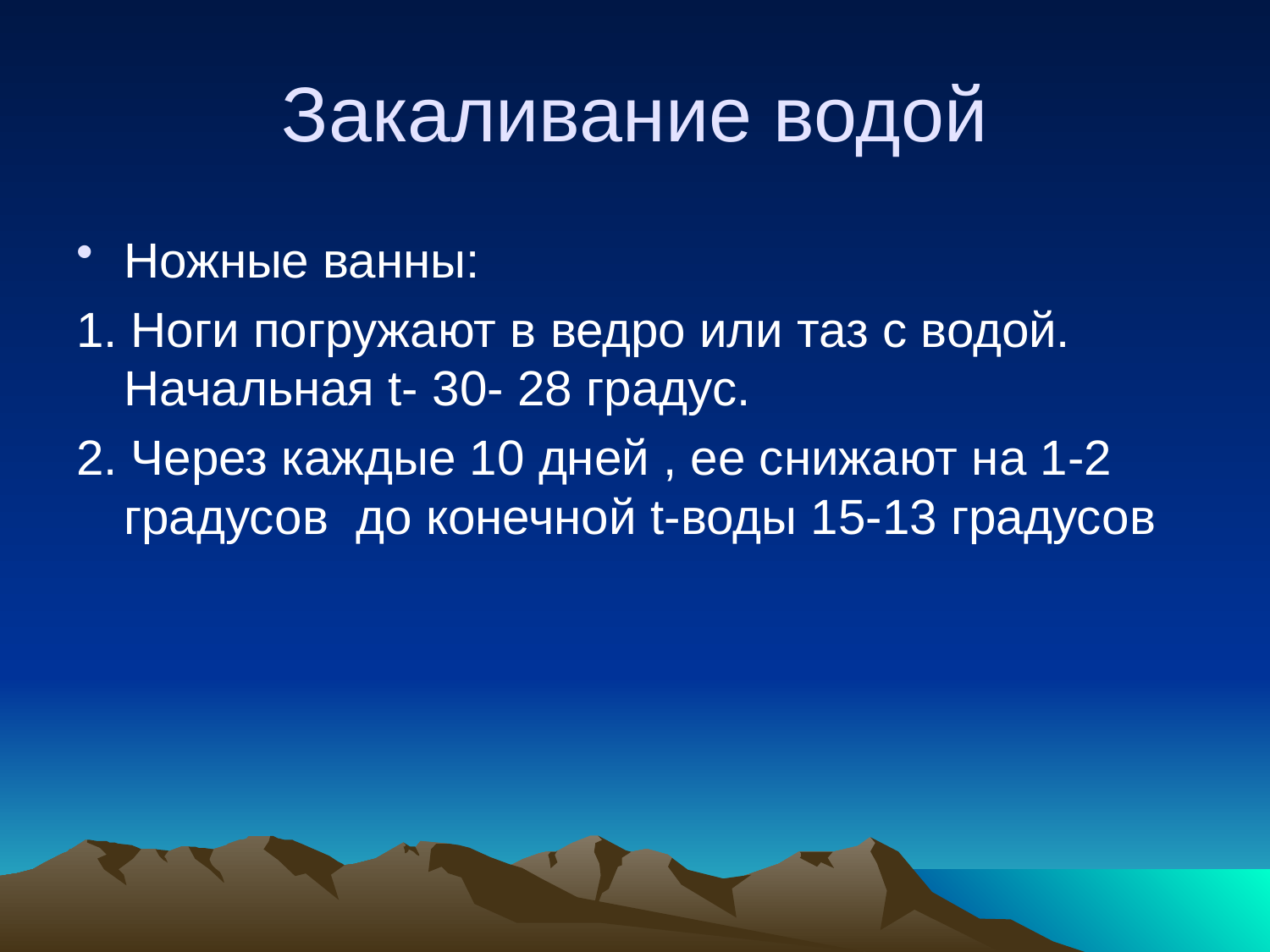

# Закаливание водой
Ножные ванны:
1. Ноги погружают в ведро или таз с водой. Начальная t- 30- 28 градус.
2. Через каждые 10 дней , ее снижают на 1-2 градусов  до конечной t-воды 15-13 градусов